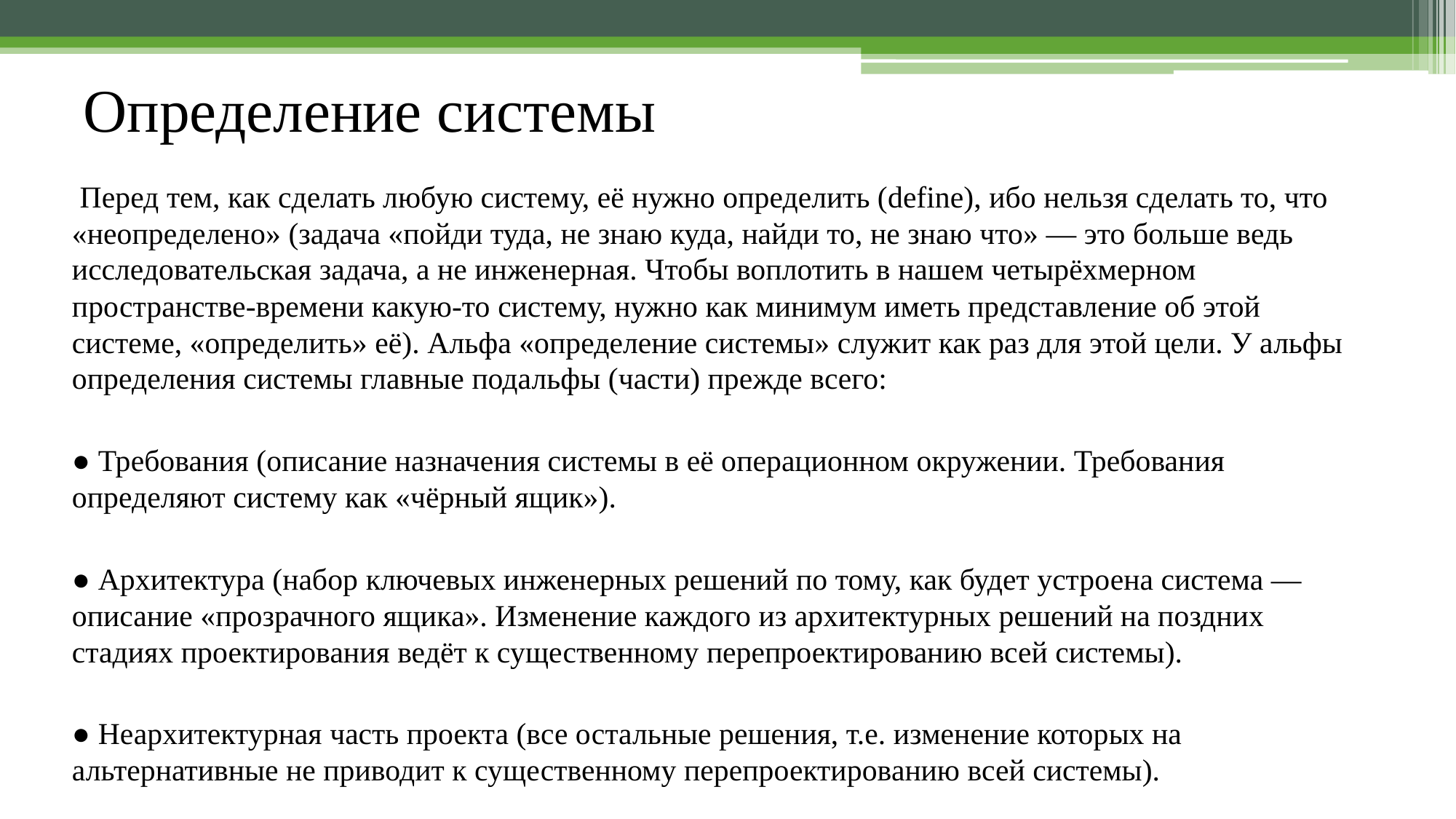

# Определение системы
 Перед тем, как сделать любую систему, её нужно определить (define), ибо нельзя сделать то, что «неопределено» (задача «пойди туда, не знаю куда, найди то, не знаю что» — это больше ведь исследовательская задача, а не инженерная. Чтобы воплотить в нашем четырёхмерном пространстве-времени какую-то систему, нужно как минимум иметь представление об этой системе, «определить» её). Альфа «определение системы» служит как раз для этой цели. У альфы определения системы главные подальфы (части) прежде всего:

● Требования (описание назначения системы в её операционном окружении. Требования определяют систему как «чёрный ящик»).

● Архитектура (набор ключевых инженерных решений по тому, как будет устроена система — описание «прозрачного ящика». Изменение каждого из архитектурных решений на поздних стадиях проектирования ведёт к существенному перепроектированию всей системы).

● Неархитектурная часть проекта (все остальные решения, т.е. изменение которых на альтернативные не приводит к существенному перепроектированию всей системы).